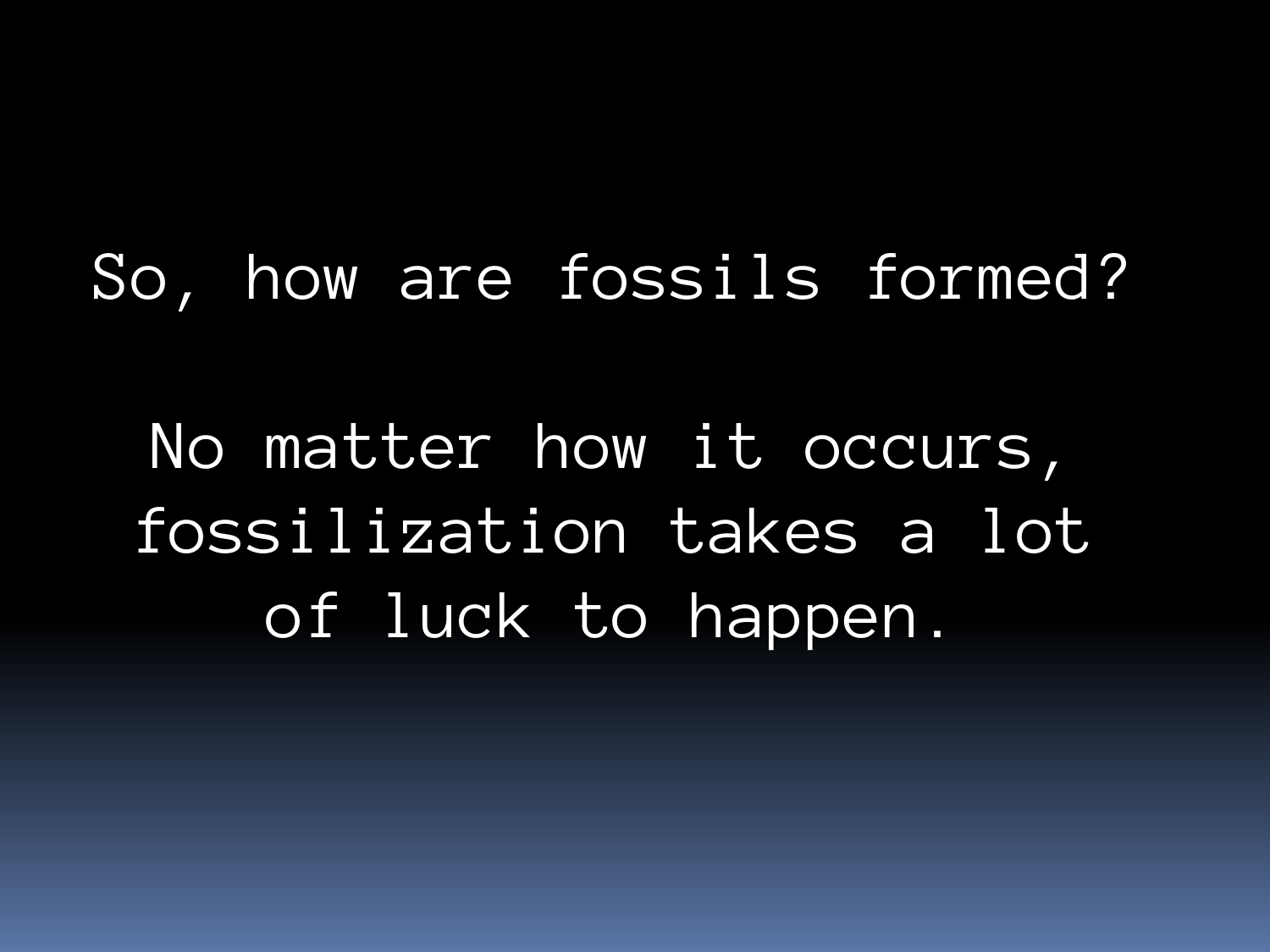

So, how are fossils formed?

No matter how it occurs, fossilization takes a lot of luck to happen.